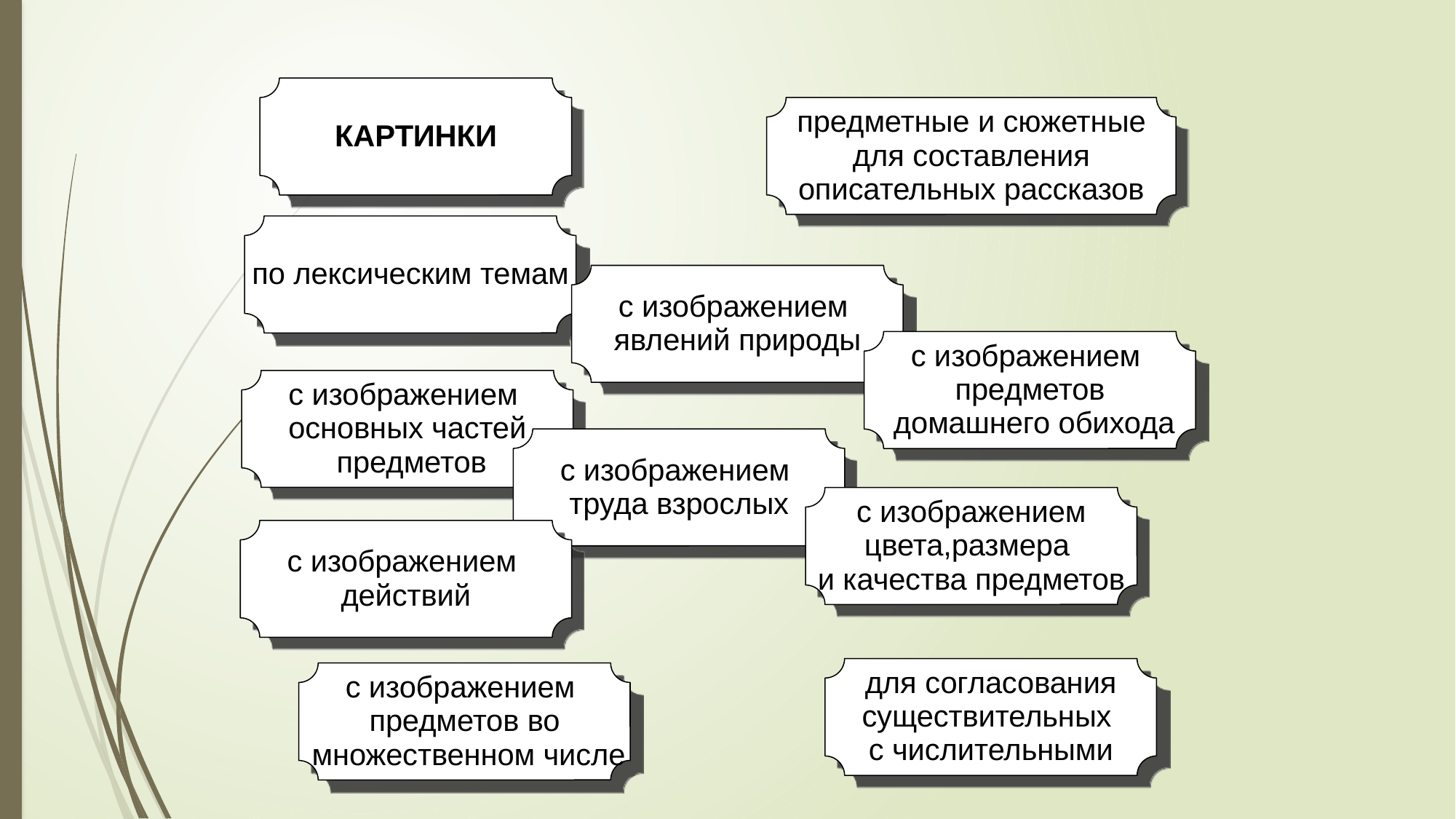

КАРТИНКИ
предметные и сюжетные
для составления
описательных рассказов
по лексическим темам
с изображением
явлений природы
с изображением
предметов
 домашнего обихода
с изображением
основных частей
 предметов
с изображением
труда взрослых
с изображением
цвета,размера
и качества предметов
с изображением
действий
для согласования
существительных
с числительными
с изображением
предметов во
 множественном числе